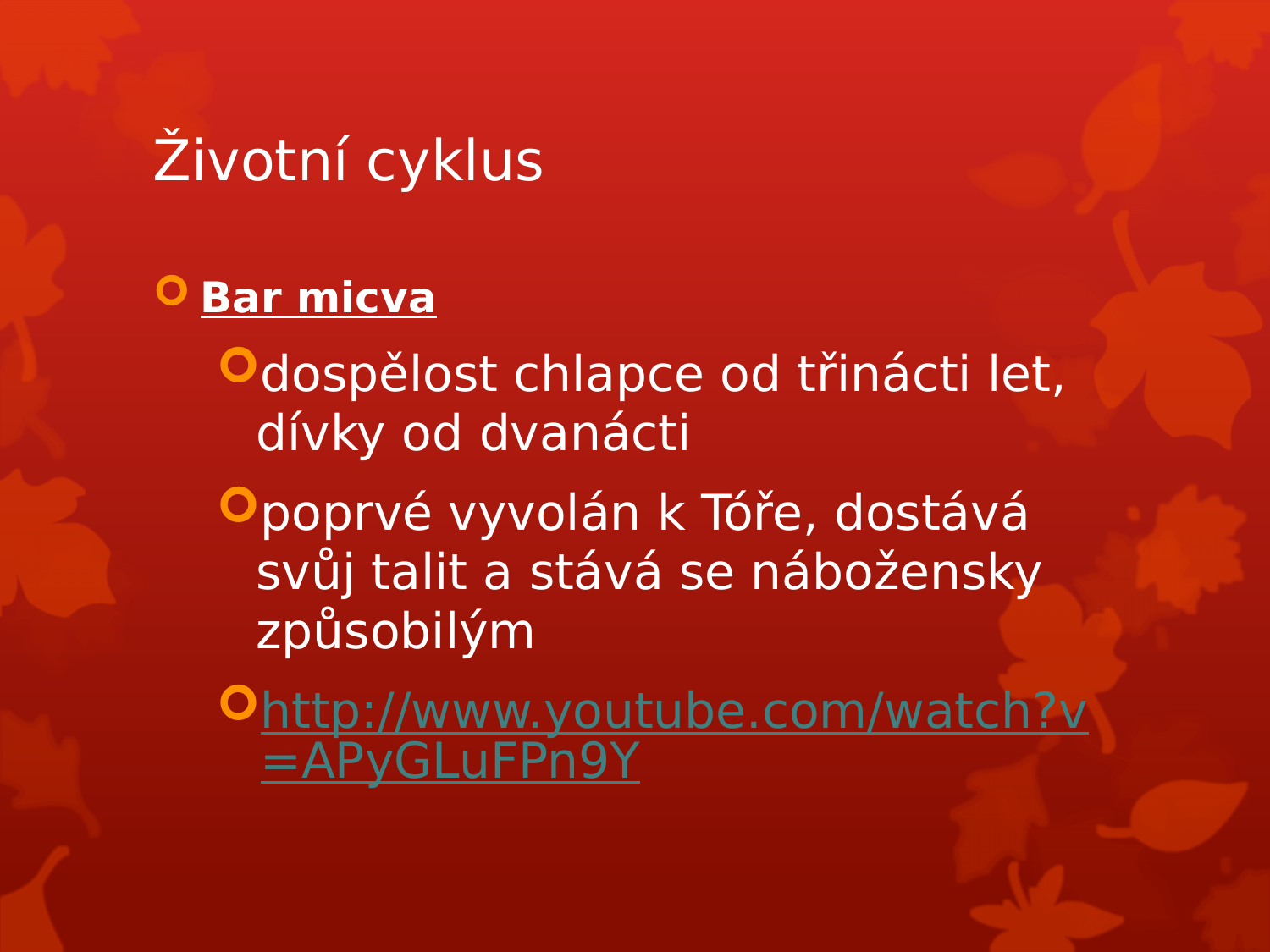

# Životní cyklus
Bar micva
dospělost chlapce od třinácti let, dívky od dvanácti
poprvé vyvolán k Tóře, dostává svůj talit a stává se nábožensky způsobilým
http://www.youtube.com/watch?v=APyGLuFPn9Y